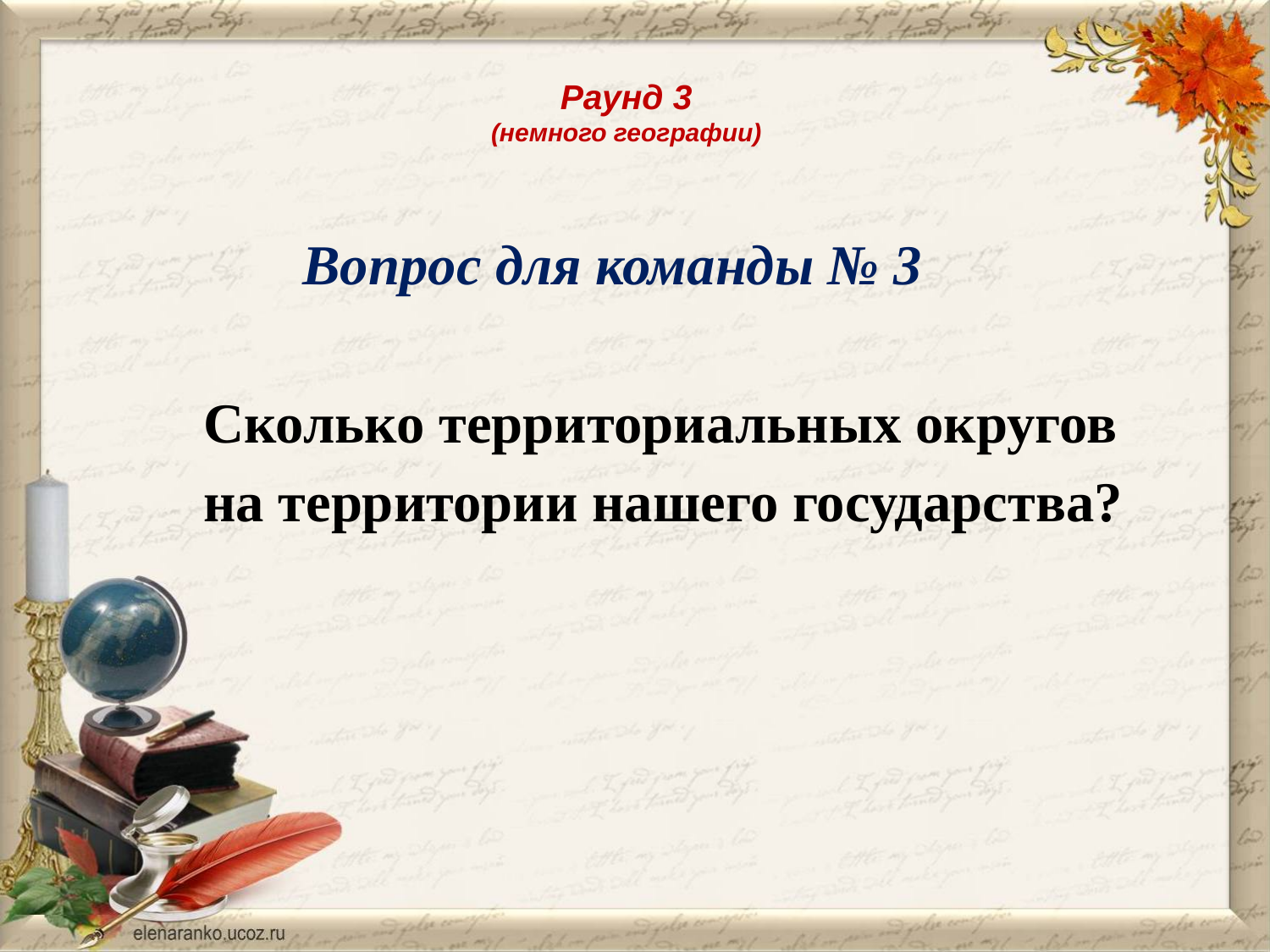

# Раунд 3 (немного географии)
	       Вопрос для команды № 3

	Сколько территориальных округов
	на территории нашего государства?